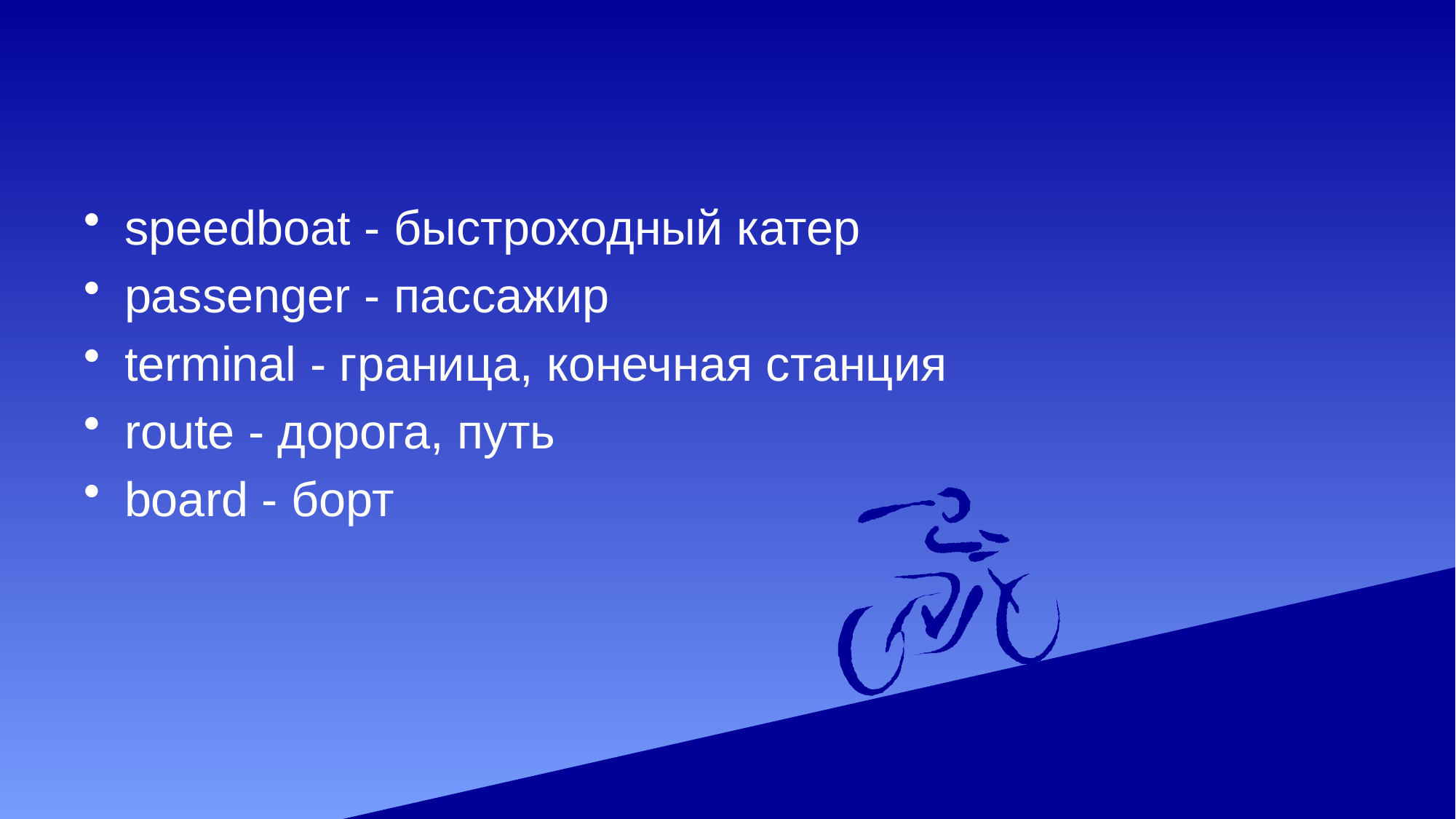

#
speedboat - быстроходный катер
passenger - пассажир
terminal - граница, конечная станция
route - дорога, путь
board - борт